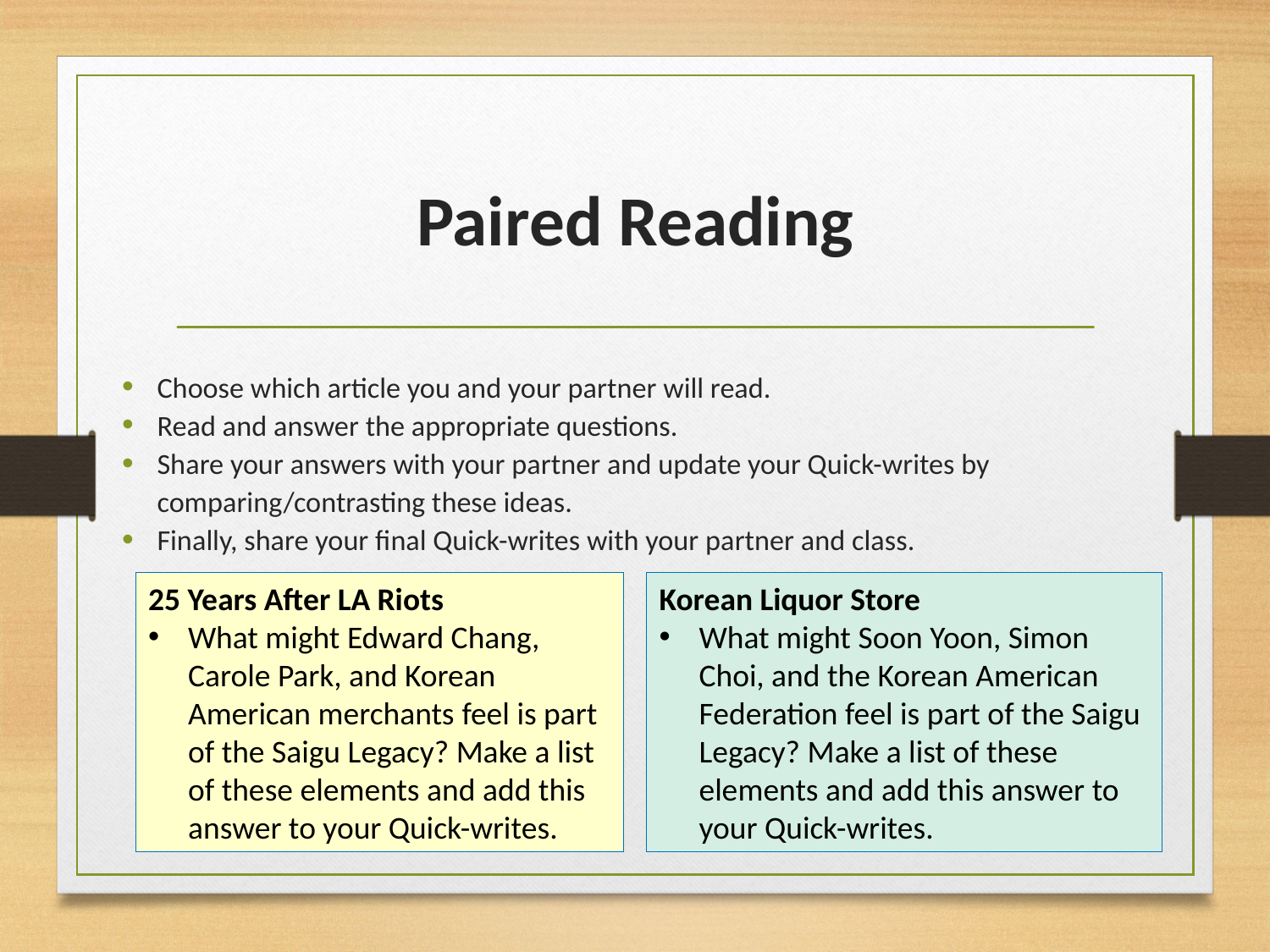

# Paired Reading
Choose which article you and your partner will read.
Read and answer the appropriate questions.
Share your answers with your partner and update your Quick-writes by comparing/contrasting these ideas.
Finally, share your final Quick-writes with your partner and class.
25 Years After LA Riots
What might Edward Chang, Carole Park, and Korean American merchants feel is part of the Saigu Legacy? Make a list of these elements and add this answer to your Quick-writes.
Korean Liquor Store
What might Soon Yoon, Simon Choi, and the Korean American Federation feel is part of the Saigu Legacy? Make a list of these elements and add this answer to your Quick-writes.